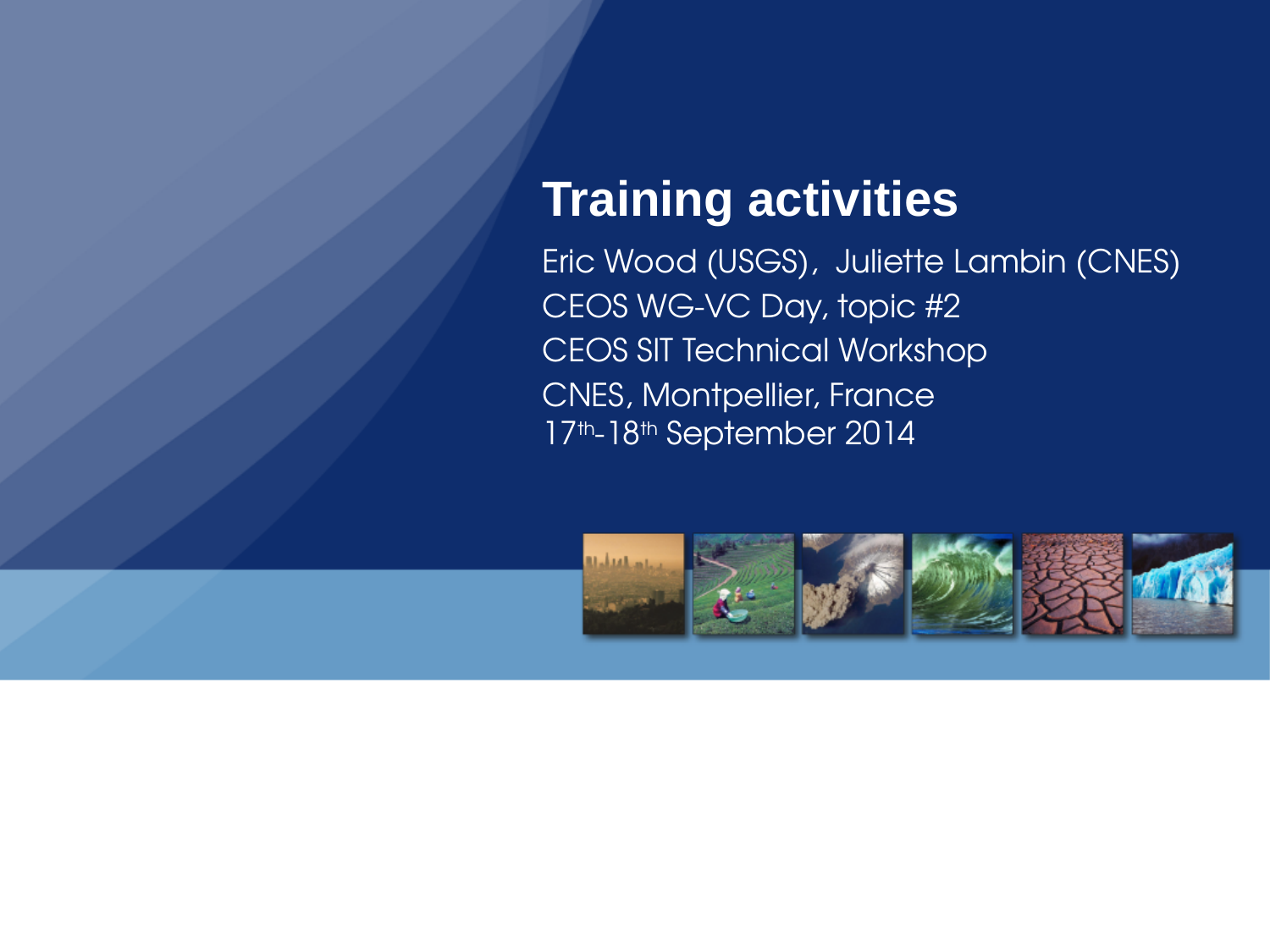

# Training activities
Eric Wood (USGS),  Juliette Lambin (CNES)
CEOS WG-VC Day, topic #2
CEOS SIT Technical Workshop
CNES, Montpellier, France
17th-18th September 2014